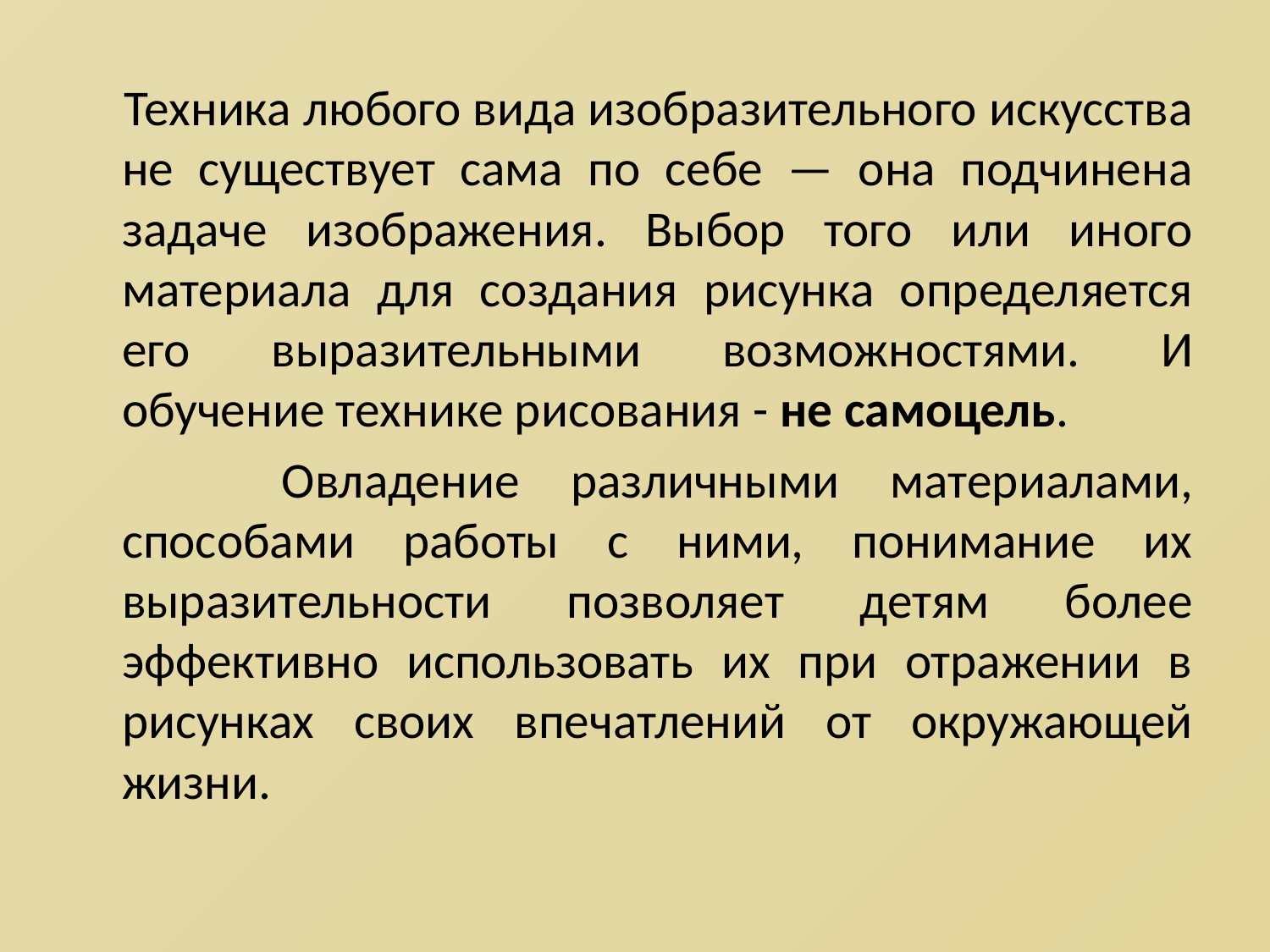

Техника любого вида изобразительного искусства не существует сама по себе — она подчинена задаче изображения. Выбор того или иного материала для создания рисунка определяется его выразительными возможностями. И обучение технике рисования - не самоцель.
    	Овладение различными материалами, способами работы с ними, понимание их выразительности позволяет детям более эффективно использовать их при отражении в рисунках своих впечатлений от окружающей жизни.